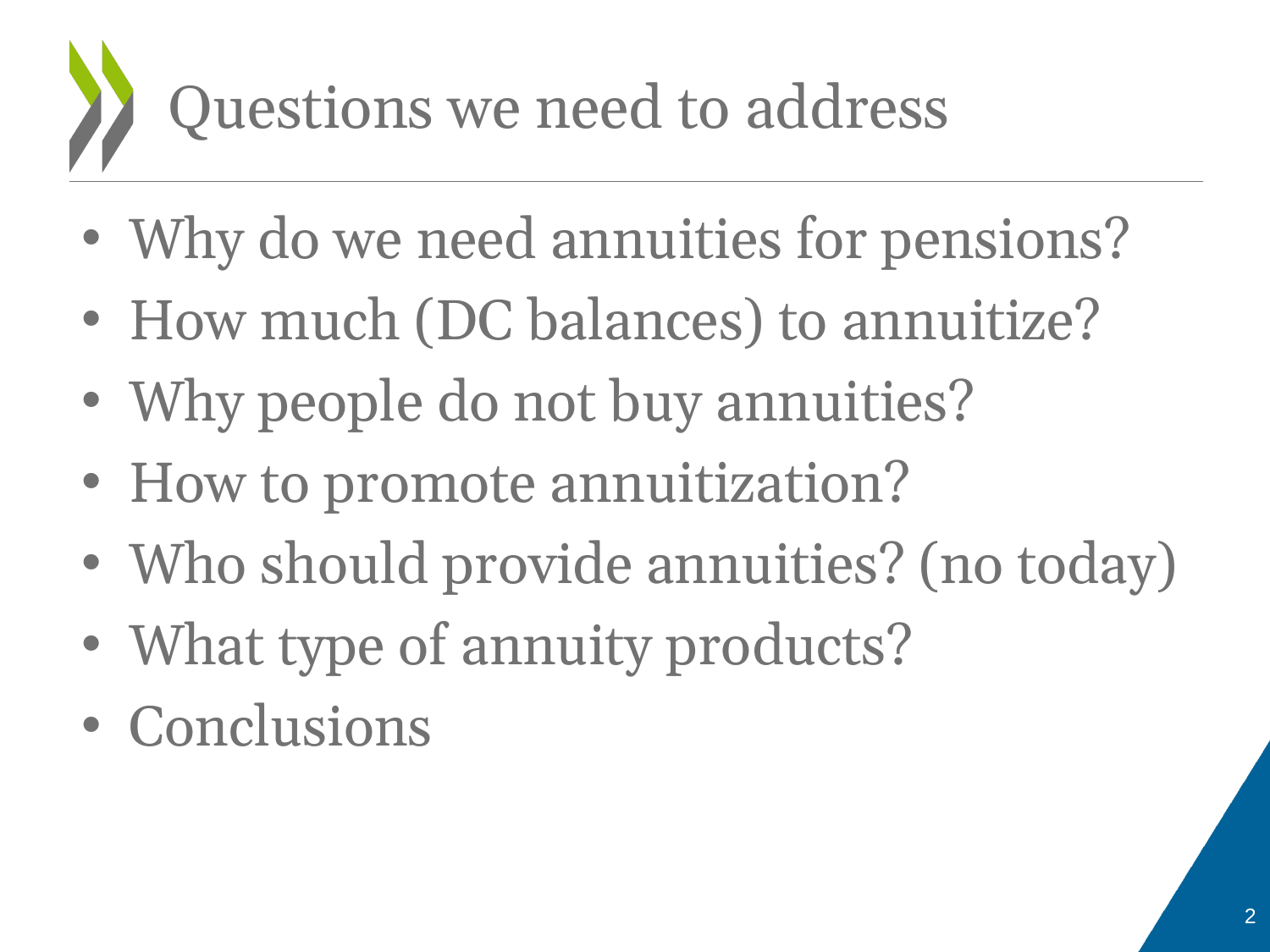

# Questions we need to address

Why do we need annuities for pensions?
How much (DC balances) to annuitize?
Why people do not buy annuities?
How to promote annuitization?
Who should provide annuities? (no today)
What type of annuity products?
Conclusions

2